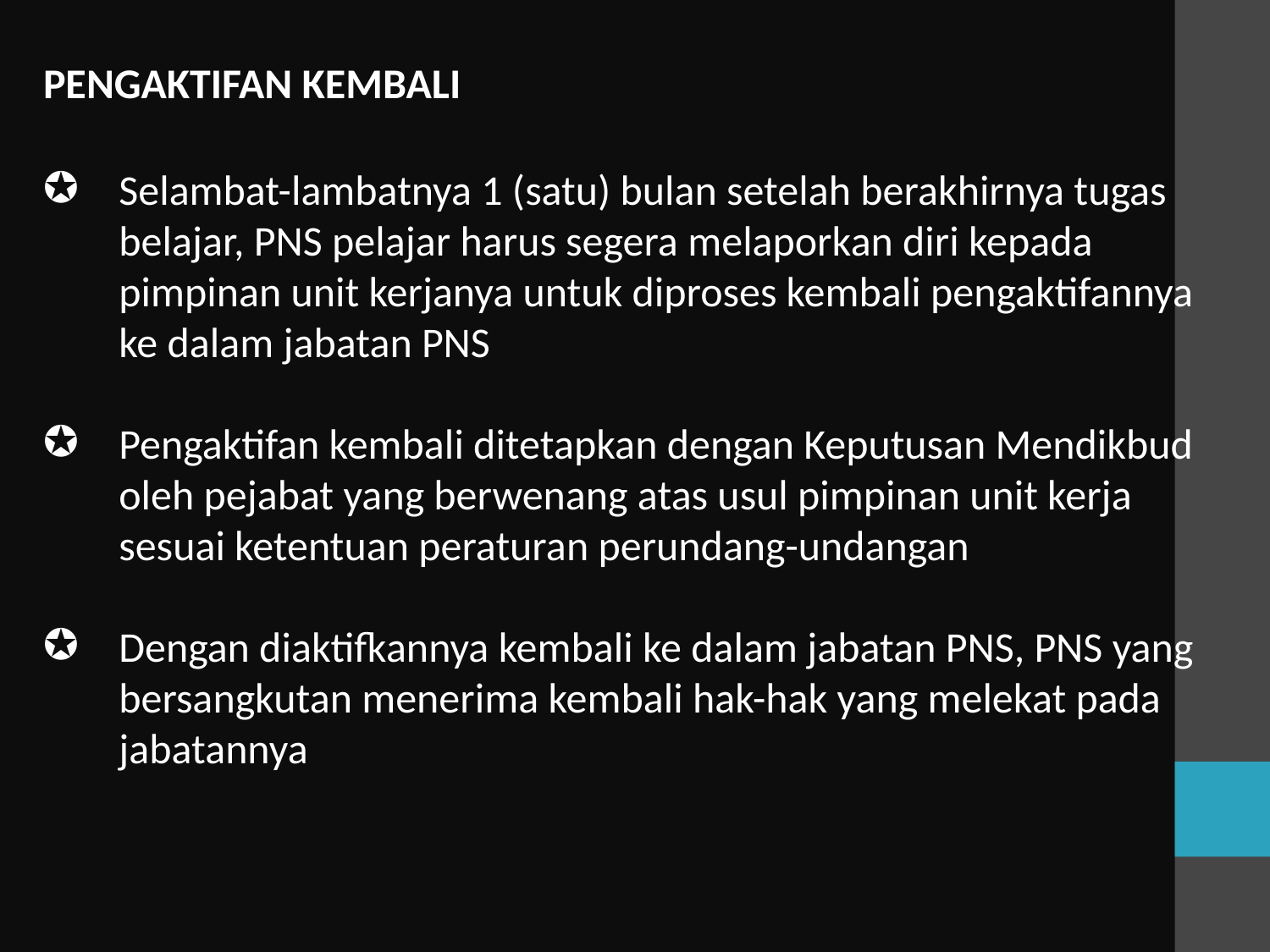

PENGAKTIFAN KEMBALI
Selambat-lambatnya 1 (satu) bulan setelah berakhirnya tugas belajar, PNS pelajar harus segera melaporkan diri kepada pimpinan unit kerjanya untuk diproses kembali pengaktifannya ke dalam jabatan PNS

Pengaktifan kembali ditetapkan dengan Keputusan Mendikbud oleh pejabat yang berwenang atas usul pimpinan unit kerja sesuai ketentuan peraturan perundang-undangan

Dengan diaktifkannya kembali ke dalam jabatan PNS, PNS yang bersangkutan menerima kembali hak-hak yang melekat pada jabatannya